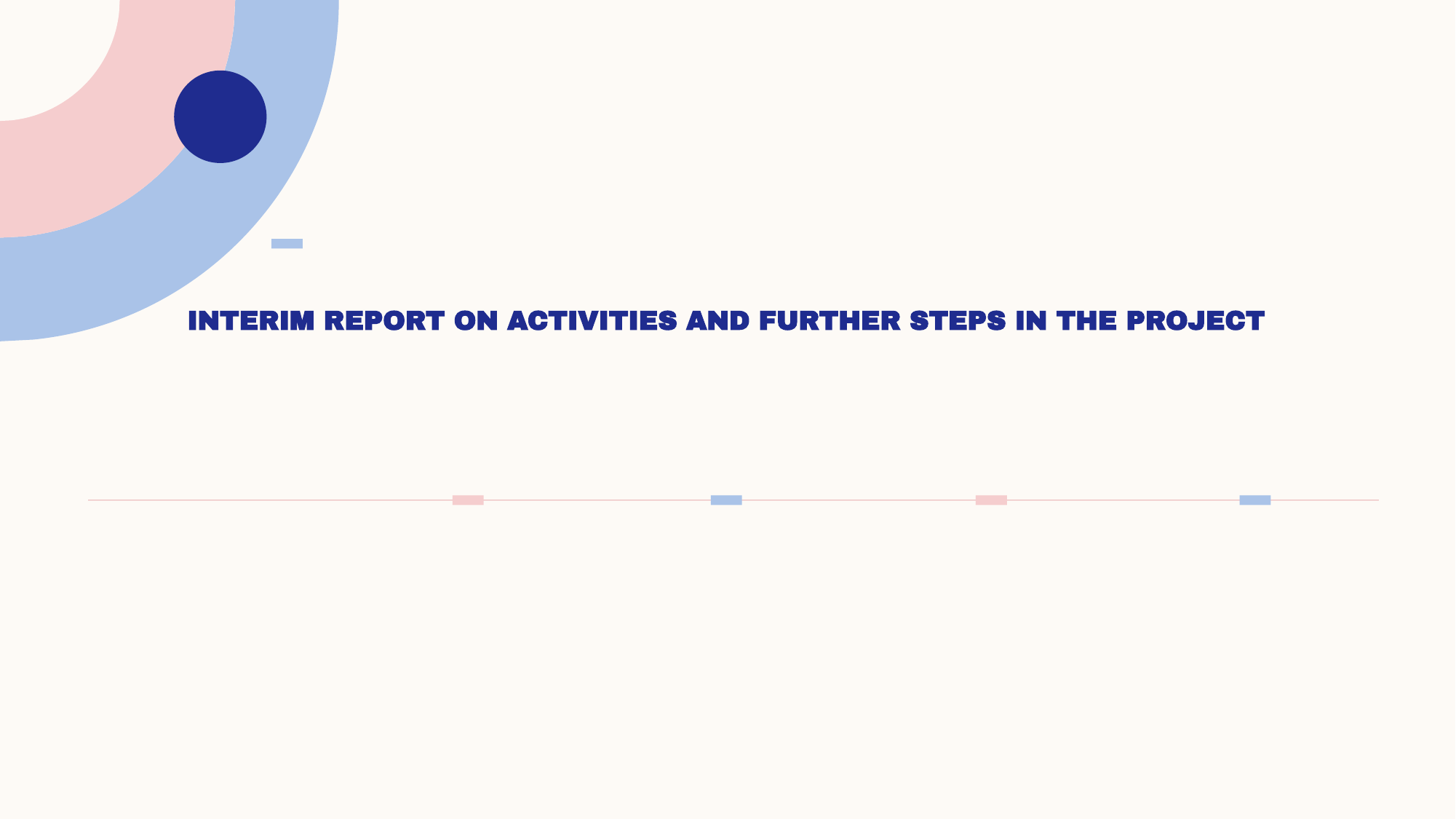

# Interim report on activities and further steps in the project